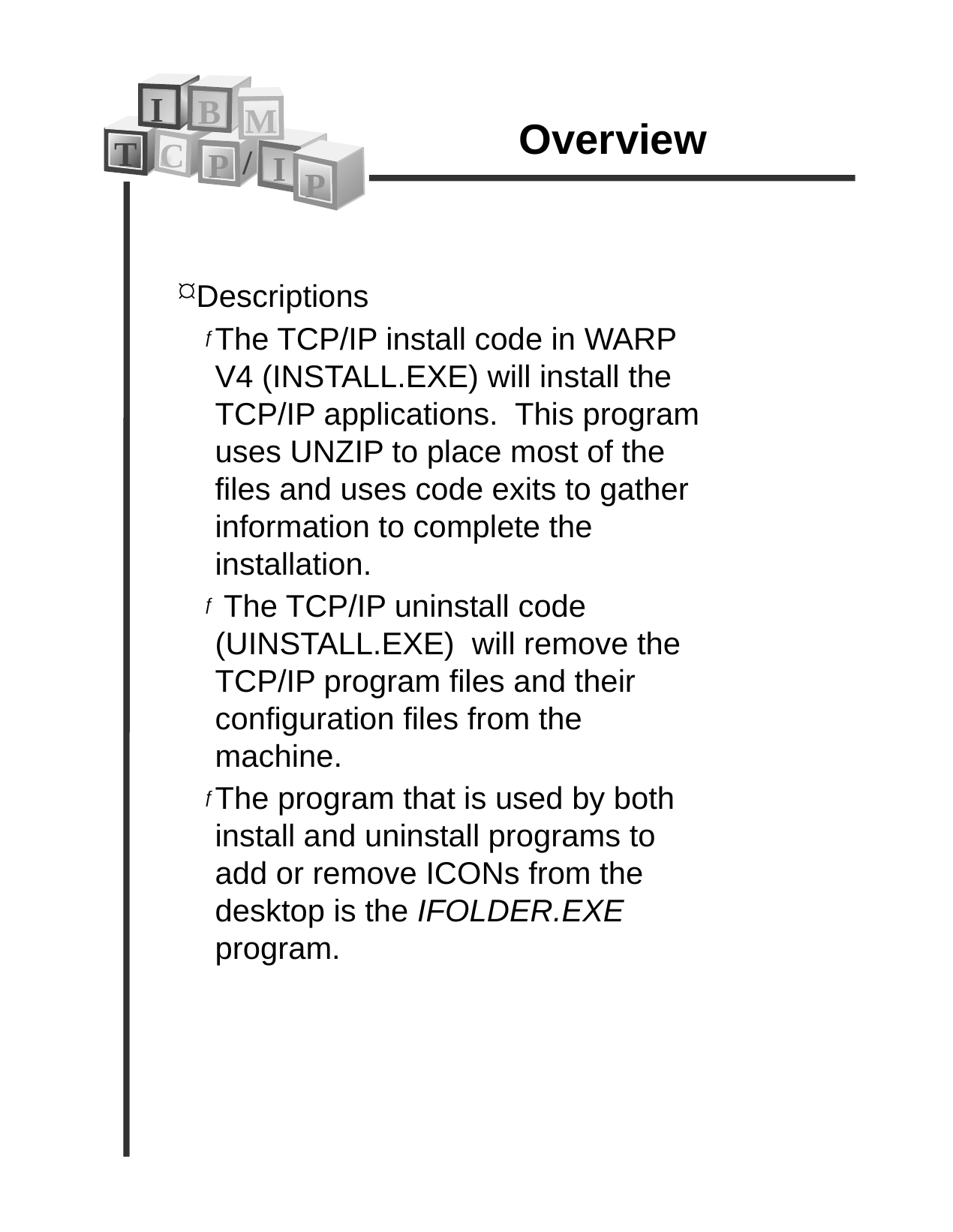

Overview

I

B

M

T
C

/

P

I

P

Descriptions
The TCP/IP install code in WARP V4 (INSTALL.EXE) will install the TCP/IP applications.  This program uses UNZIP to place most of the files and uses code exits to gather information to complete the installation.
 The TCP/IP uninstall code (UINSTALL.EXE)  will remove the TCP/IP program files and their configuration files from the machine.
The program that is used by both install and uninstall programs to add or remove ICONs from the desktop is the IFOLDER.EXE program.